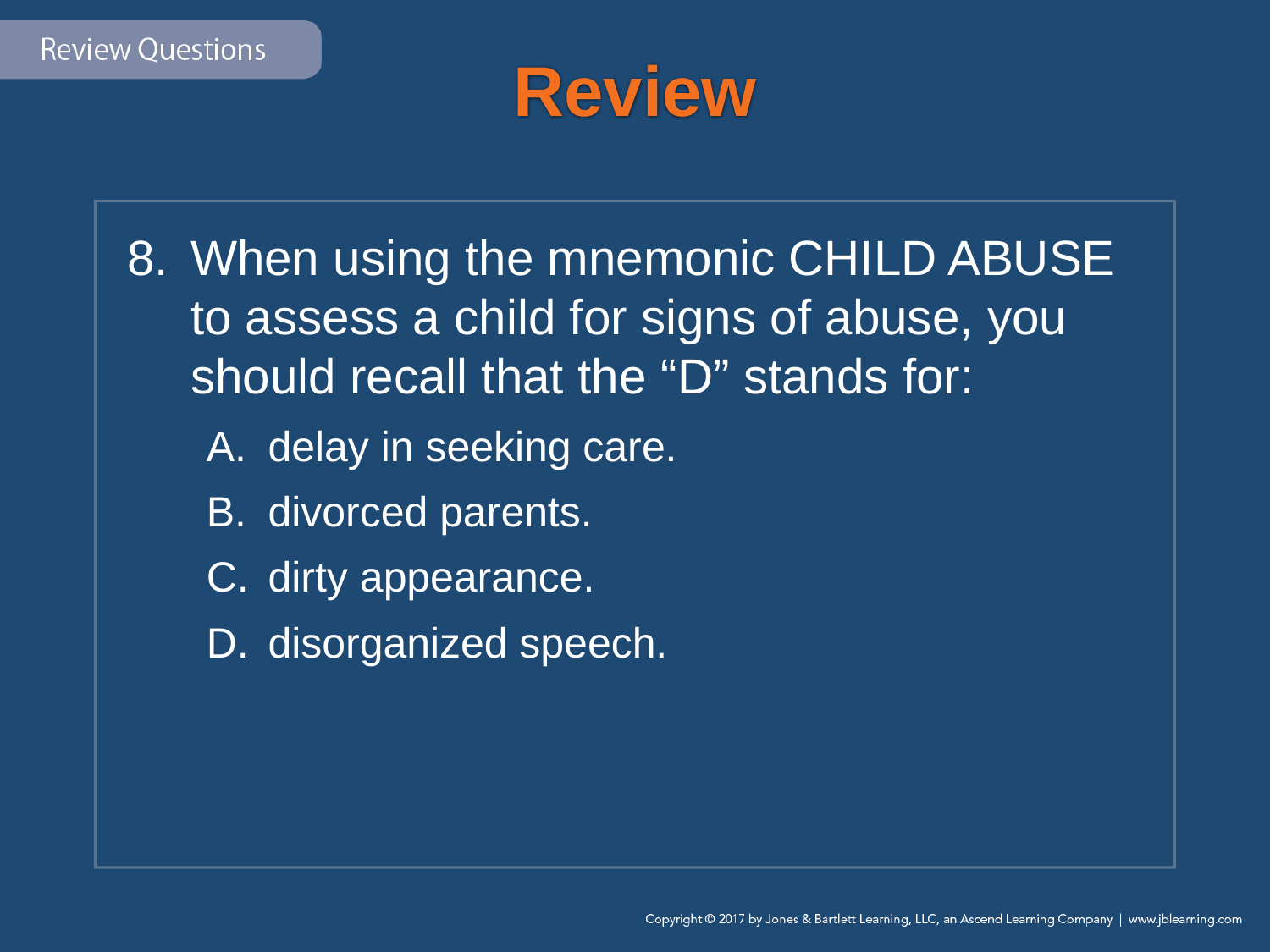

# Review
When using the mnemonic CHILD ABUSE to assess a child for signs of abuse, you should recall that the “D” stands for:
delay in seeking care.
divorced parents.
dirty appearance.
disorganized speech.